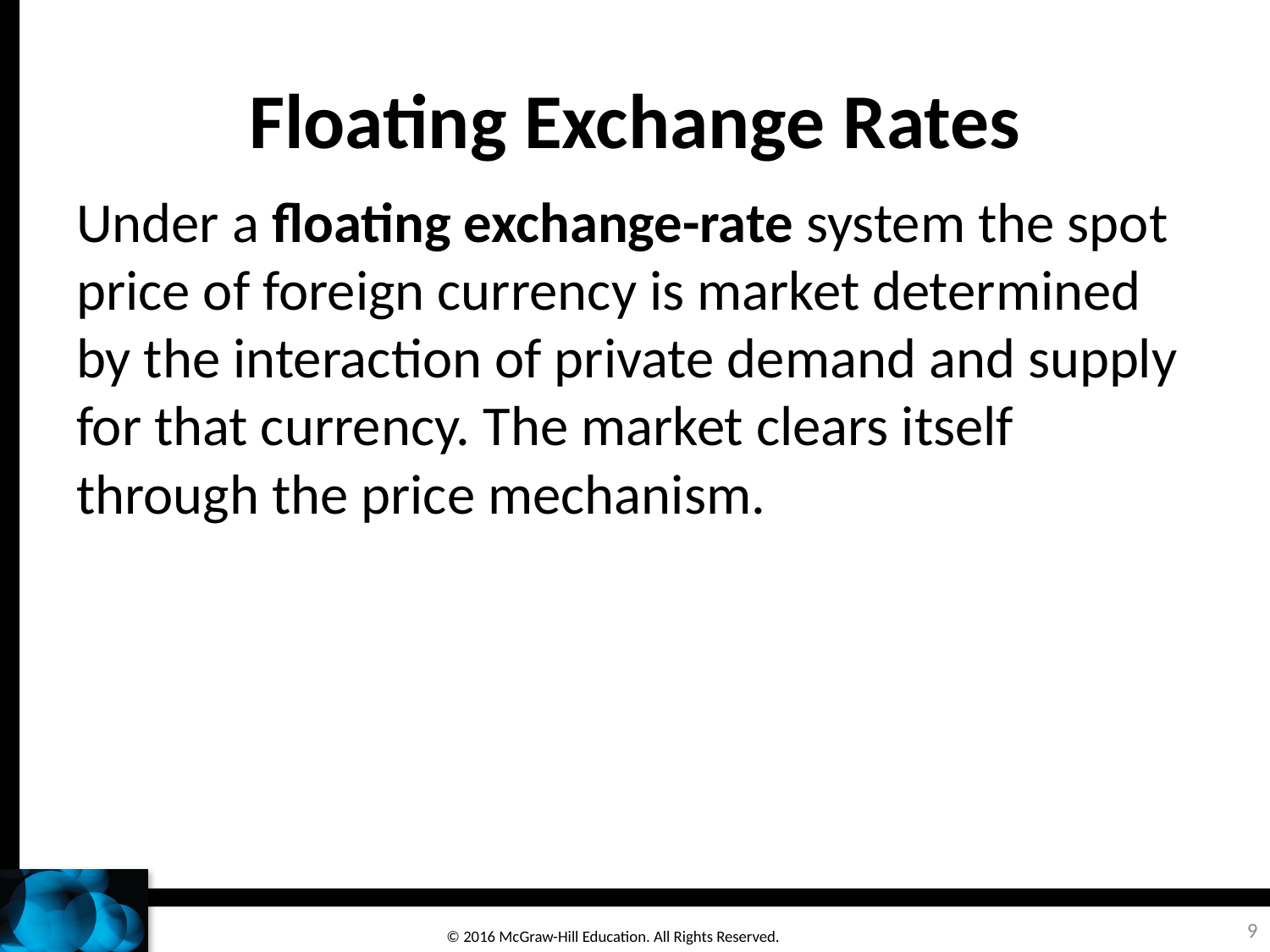

# Floating Exchange Rates
Under a floating exchange-rate system the spot price of foreign currency is market determined by the interaction of private demand and supply for that currency. The market clears itself through the price mechanism.

9
© 2016 McGraw-Hill Education. All Rights Reserved.